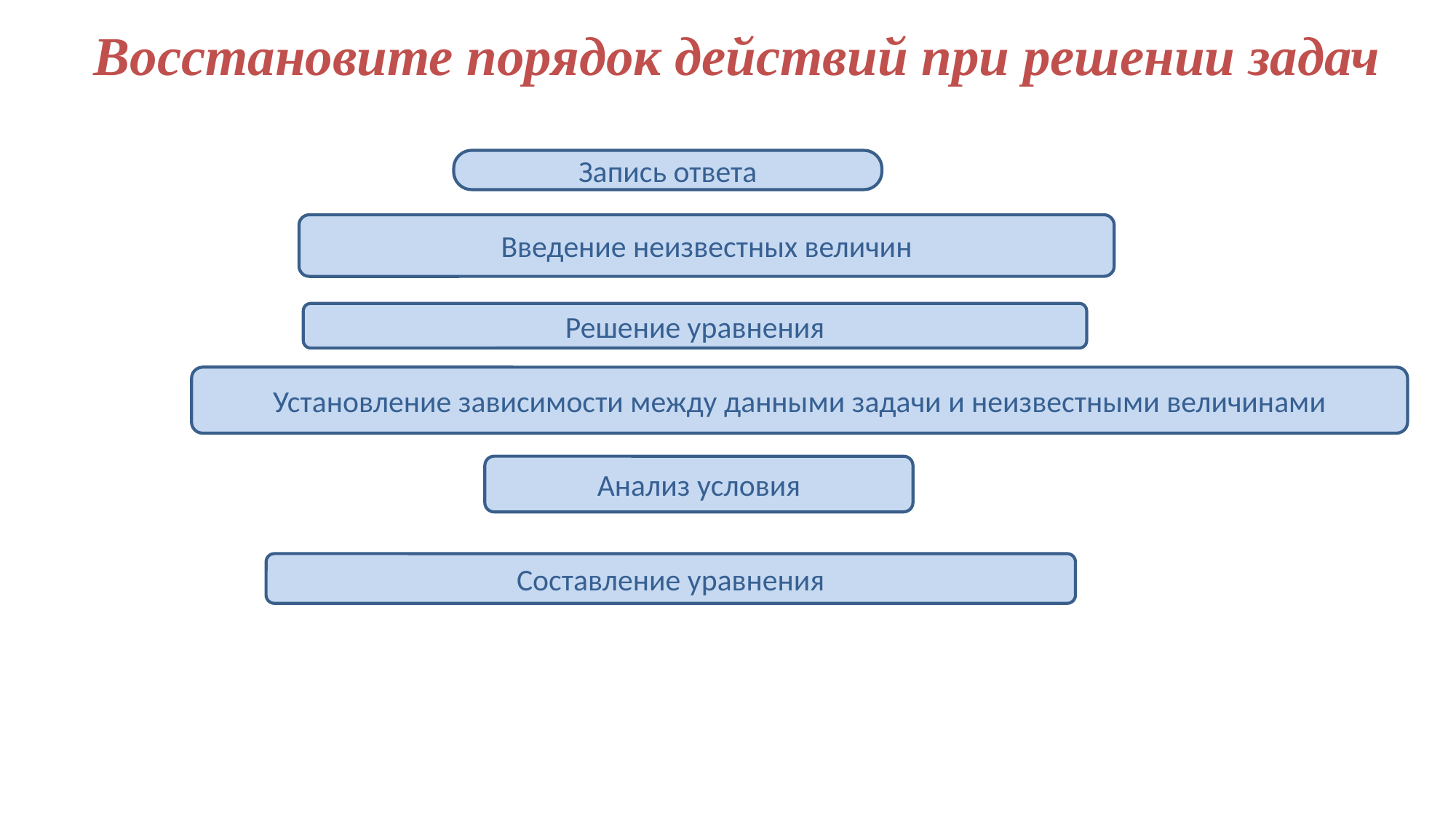

# Восстановите порядок действий при решении задач
Запись ответа
Введение неизвестных величин
Решение уравнения
Установление зависимости между данными задачи и неизвестными величинами
Анализ условия
Составление уравнения